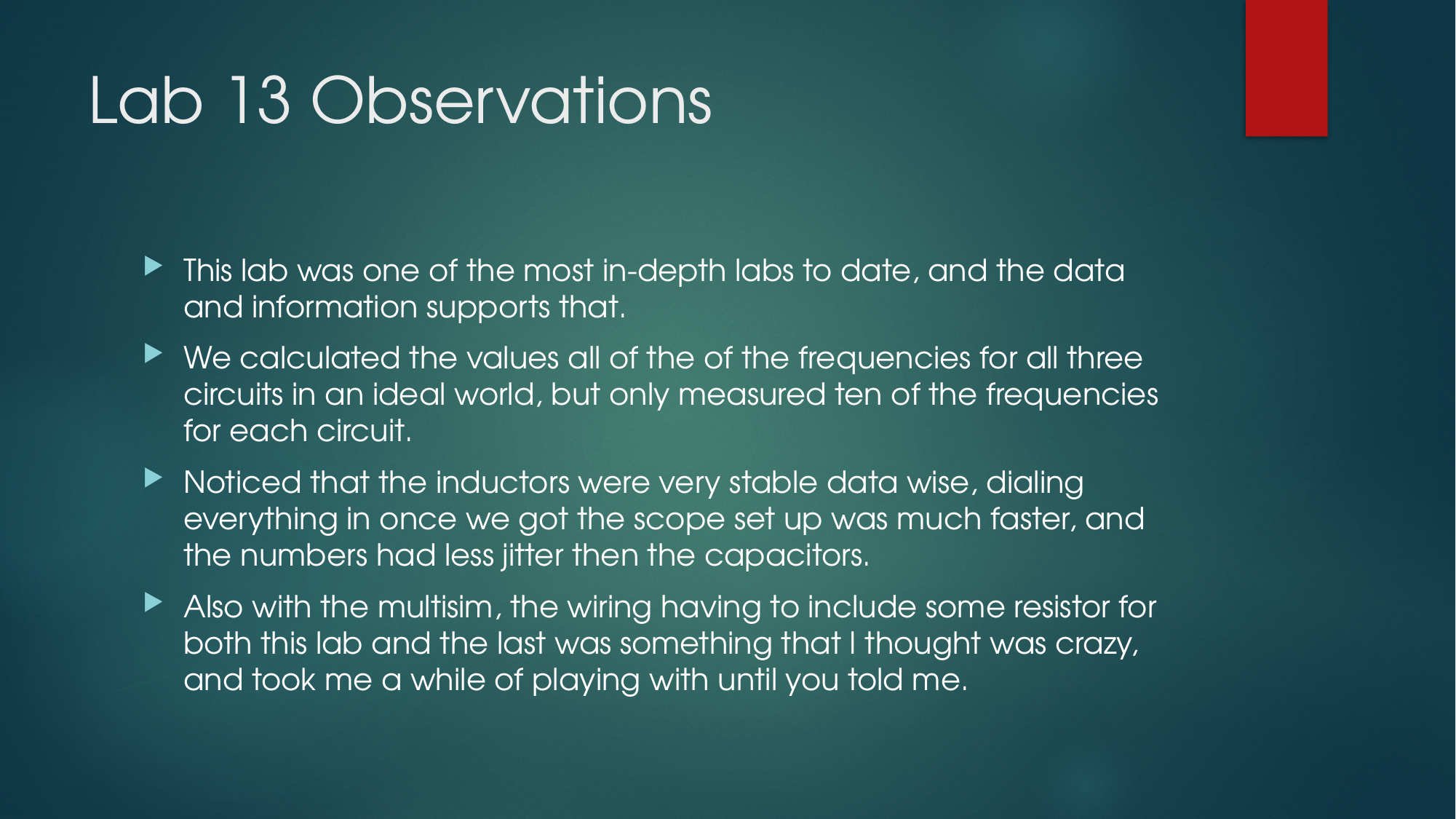

# Lab 13 Observations
This lab was one of the most in-depth labs to date, and the data and information supports that.
We calculated the values all of the of the frequencies for all three circuits in an ideal world, but only measured ten of the frequencies for each circuit.
Noticed that the inductors were very stable data wise, dialing everything in once we got the scope set up was much faster, and the numbers had less jitter then the capacitors.
Also with the multisim, the wiring having to include some resistor for both this lab and the last was something that I thought was crazy, and took me a while of playing with until you told me.